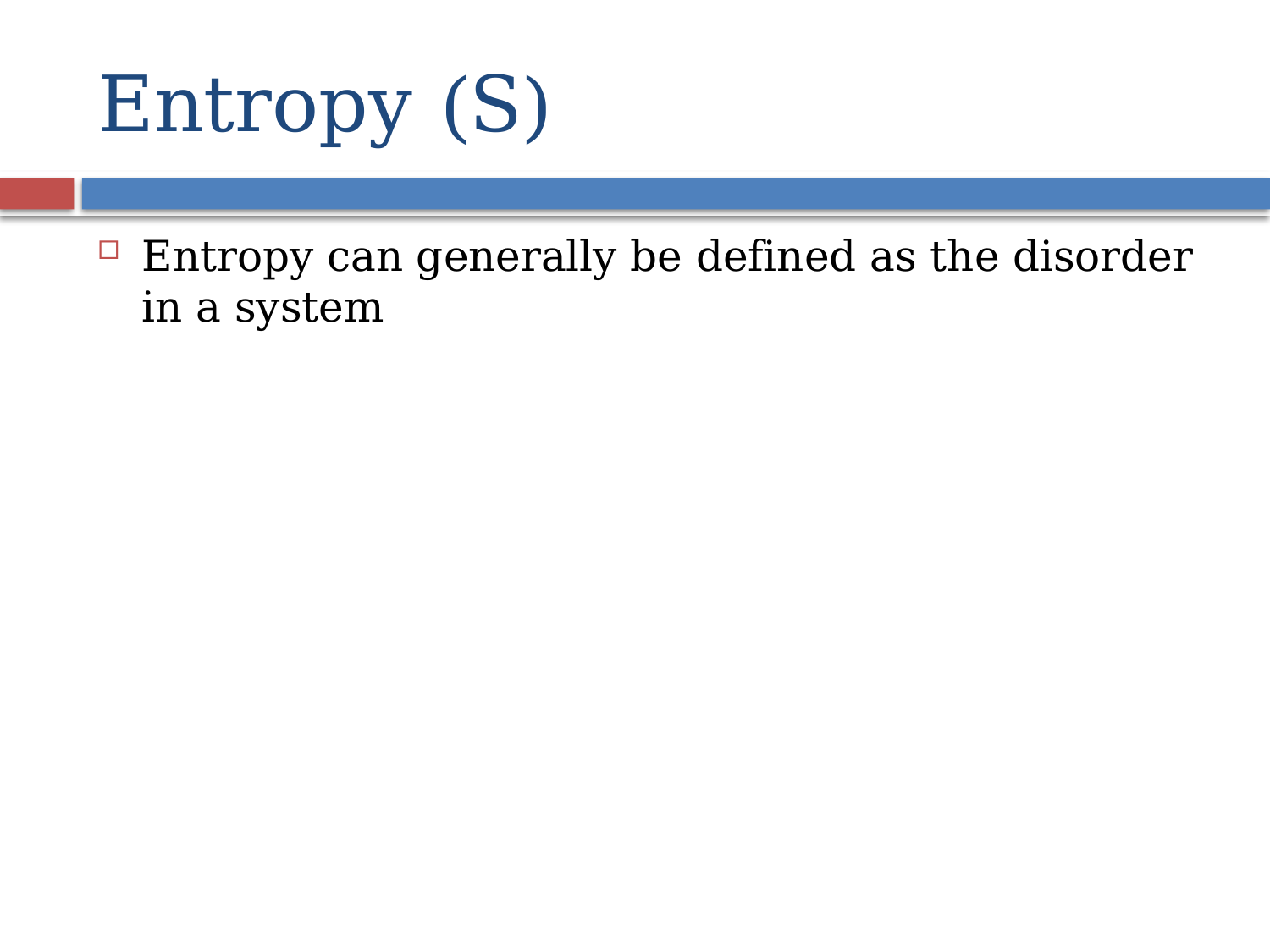

# Entropy (S)
Entropy can generally be defined as the disorder in a system